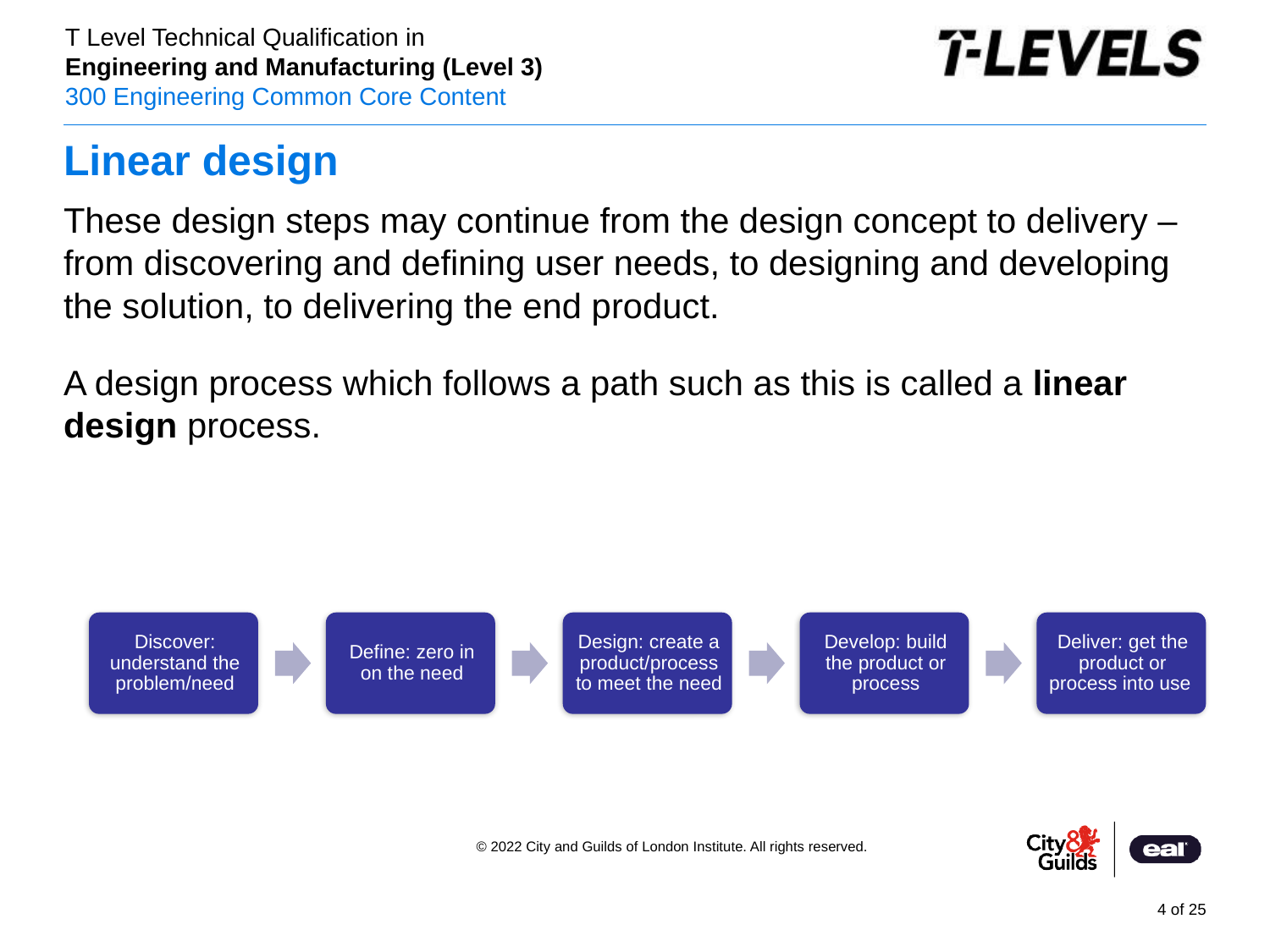

# Linear design
These design steps may continue from the design concept to delivery – from discovering and defining user needs, to designing and developing the solution, to delivering the end product.
A design process which follows a path such as this is called a linear design process.

Discover: understand the problem/need

Define: zero in on the need

Design: create a product/process to meet the need

Develop: build the product or process

Deliver: get the product or process into use